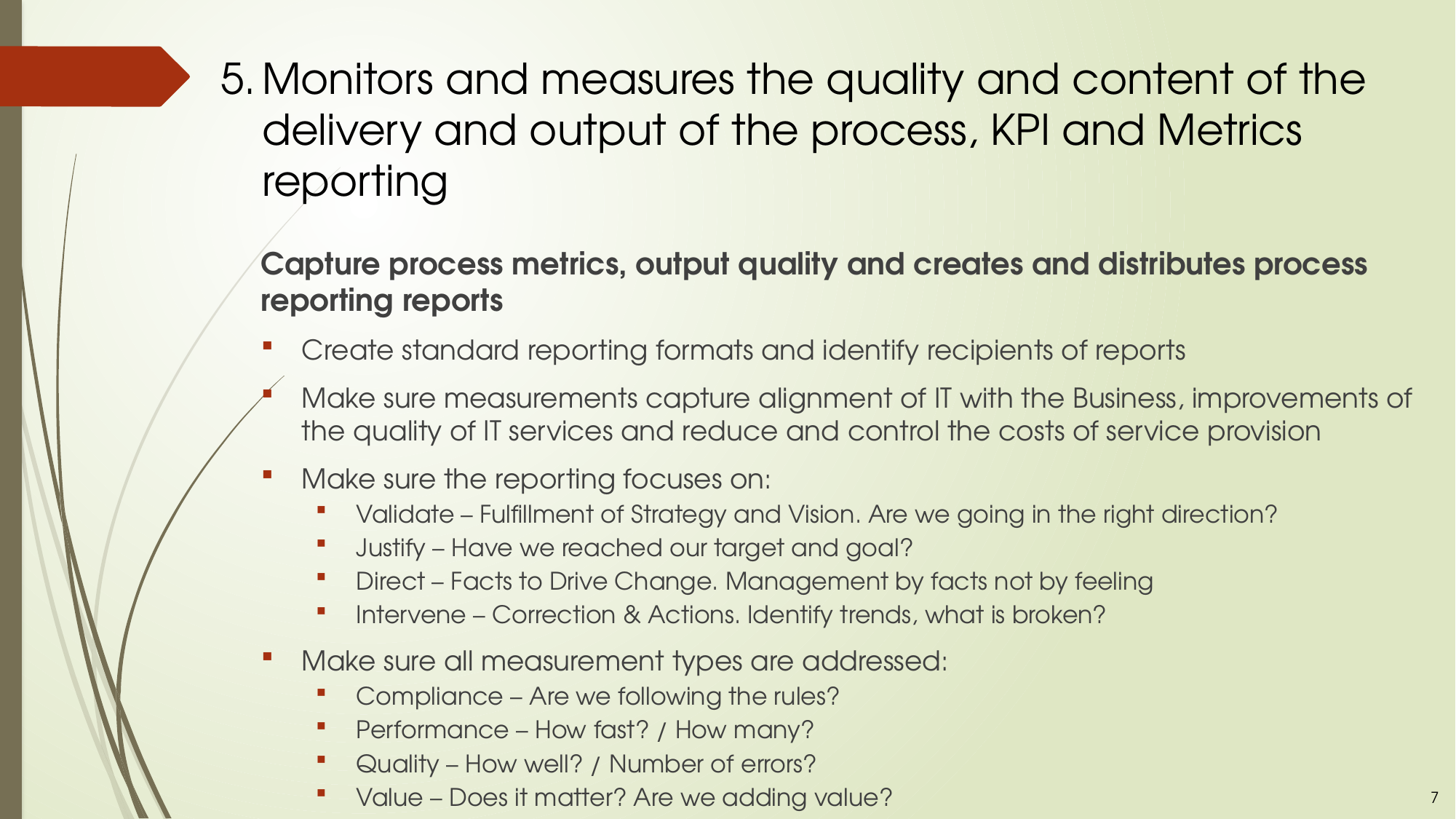

# Monitors and measures the quality and content of the delivery and output of the process, KPI and Metrics reporting
Capture process metrics, output quality and creates and distributes process reporting reports
Create standard reporting formats and identify recipients of reports
Make sure measurements capture alignment of IT with the Business, improvements of the quality of IT services and reduce and control the costs of service provision
Make sure the reporting focuses on:
Validate – Fulfillment of Strategy and Vision. Are we going in the right direction?
Justify – Have we reached our target and goal?
Direct – Facts to Drive Change. Management by facts not by feeling
Intervene – Correction & Actions. Identify trends, what is broken?
Make sure all measurement types are addressed:
Compliance – Are we following the rules?
Performance – How fast? / How many?
Quality – How well? / Number of errors?
Value – Does it matter? Are we adding value?
7